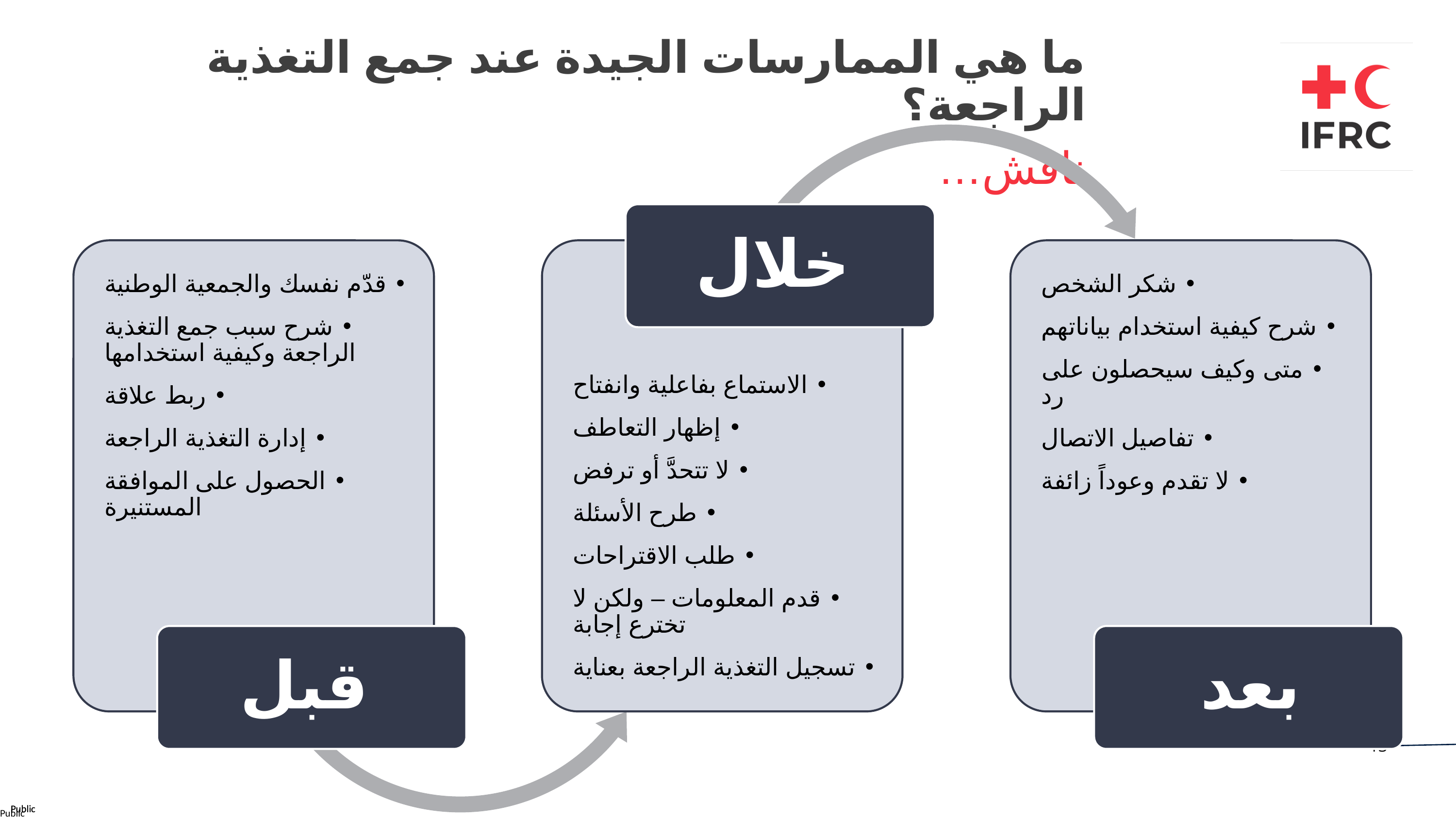

ما هي الممارسات الجيدة عند جمع التغذية الراجعة؟
ناقش…
قدّم نفسك والجمعية الوطنية
شرح سبب جمع التغذية الراجعة وكيفية استخدامها
ربط علاقة
إدارة التغذية الراجعة
الحصول على الموافقة المستنيرة
 قبل
الاستماع بفاعلية وانفتاح
إظهار التعاطف
لا تتحدَّ أو ترفض
طرح الأسئلة
طلب الاقتراحات
قدم المعلومات – ولكن لا تخترع إجابة
تسجيل التغذية الراجعة بعناية
 خلال
شكر الشخص
شرح كيفية استخدام بياناتهم
متى وكيف سيحصلون على رد
تفاصيل الاتصال
لا تقدم وعوداً زائفة
بعد